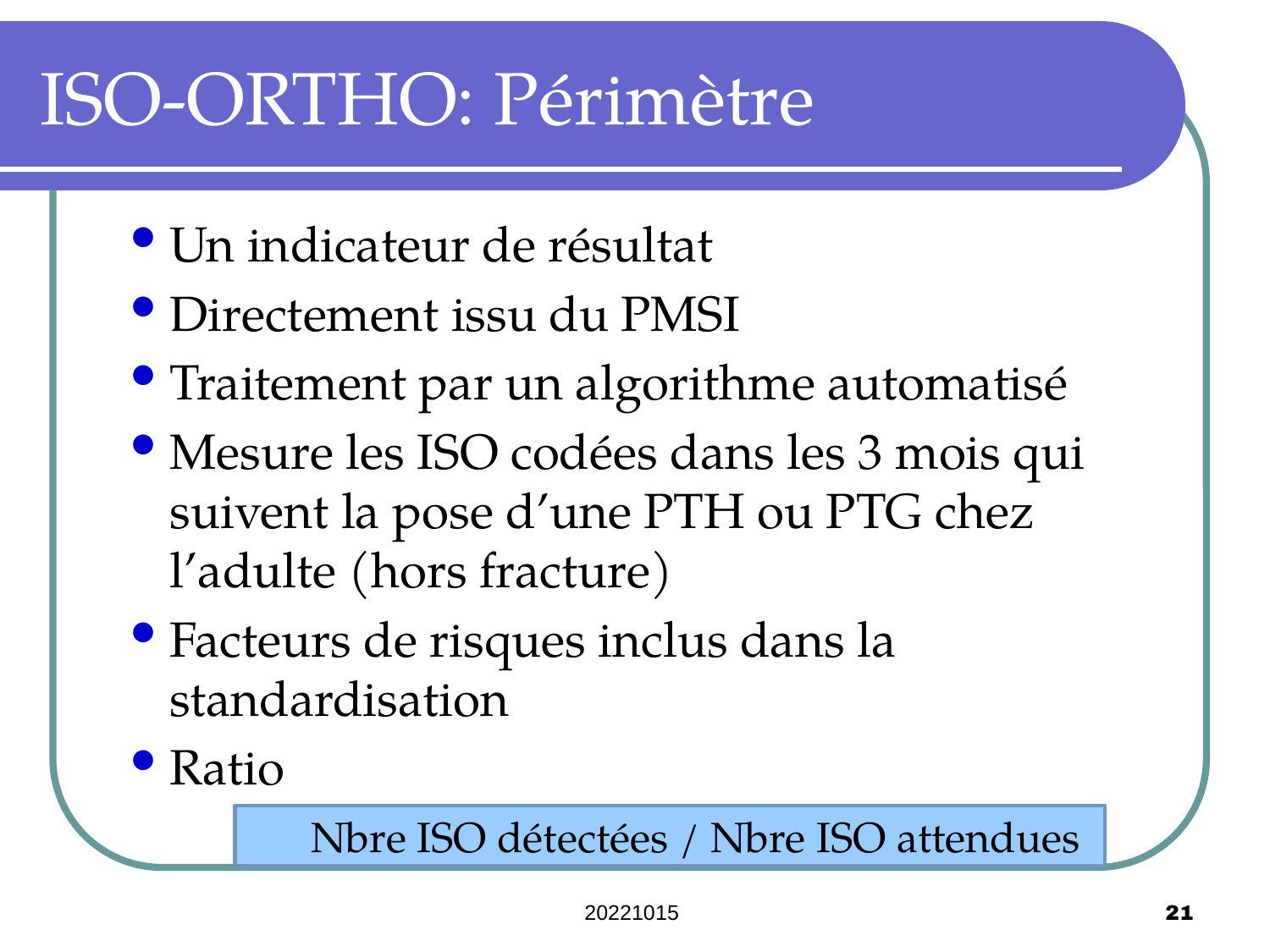

# ISO-ORTHO: Périmètre
Un indicateur de résultat
Directement issu du PMSI
Traitement par un algorithme automatisé
Mesure les ISO codées dans les 3 mois qui suivent la pose d’une PTH ou PTG chez l’adulte (hors fracture)
Facteurs de risques inclus dans la standardisation
Ratio
Nbre ISO détectées / Nbre ISO attendues
20221015
21